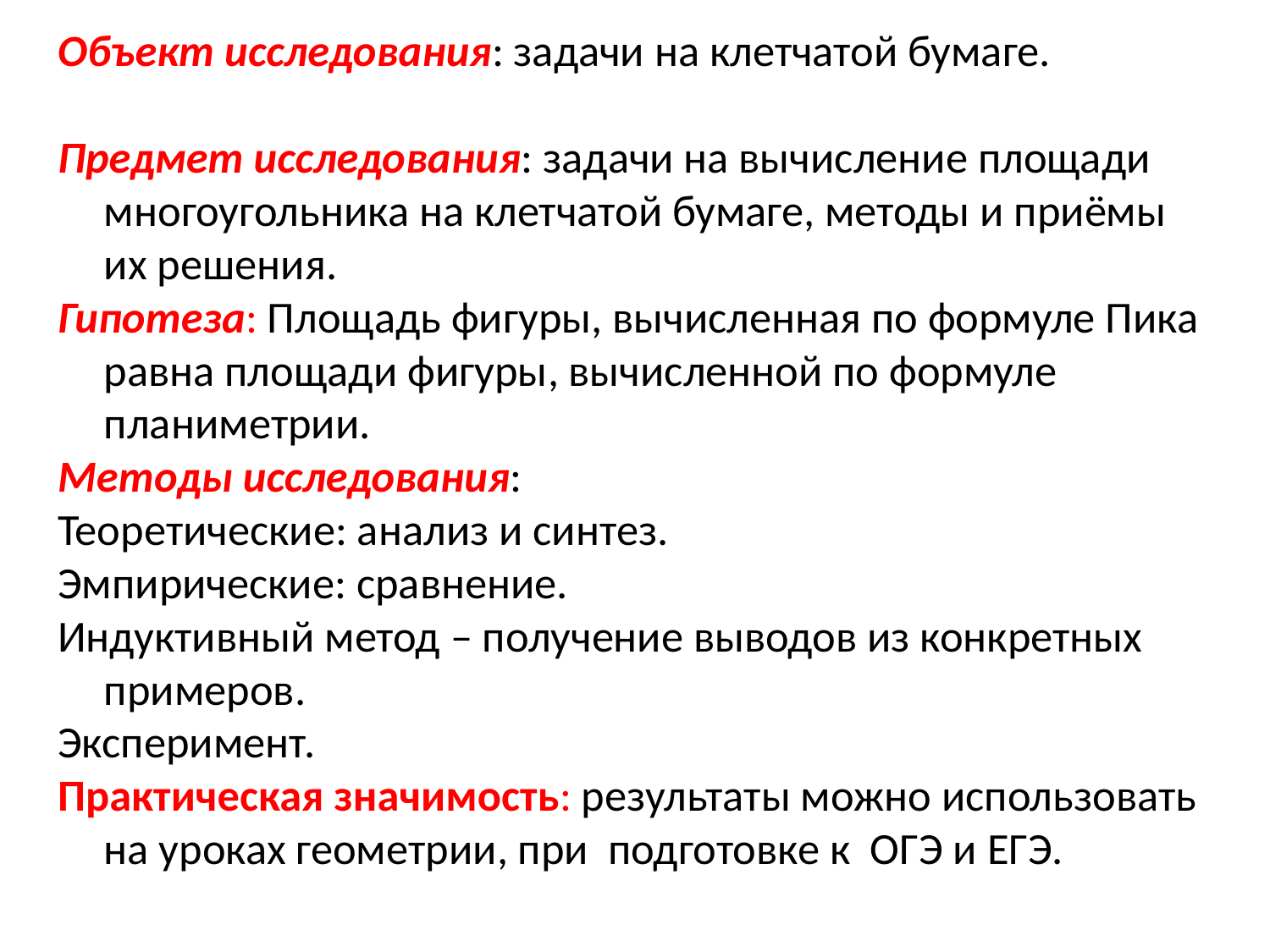

Объект исследования: задачи на клетчатой бумаге.

Предмет исследования: задачи на вычисление площади многоугольника на клетчатой бумаге, методы и приёмы их решения.
Гипотеза: Площадь фигуры, вычисленная по формуле Пика равна площади фигуры, вычисленной по формуле планиметрии.
Методы исследования:
Теоретические: анализ и синтез.
Эмпирические: сравнение.
Индуктивный метод – получение выводов из конкретных примеров.
Эксперимент.
Практическая значимость: результаты можно использовать на уроках геометрии, при  подготовке к  ОГЭ и ЕГЭ.